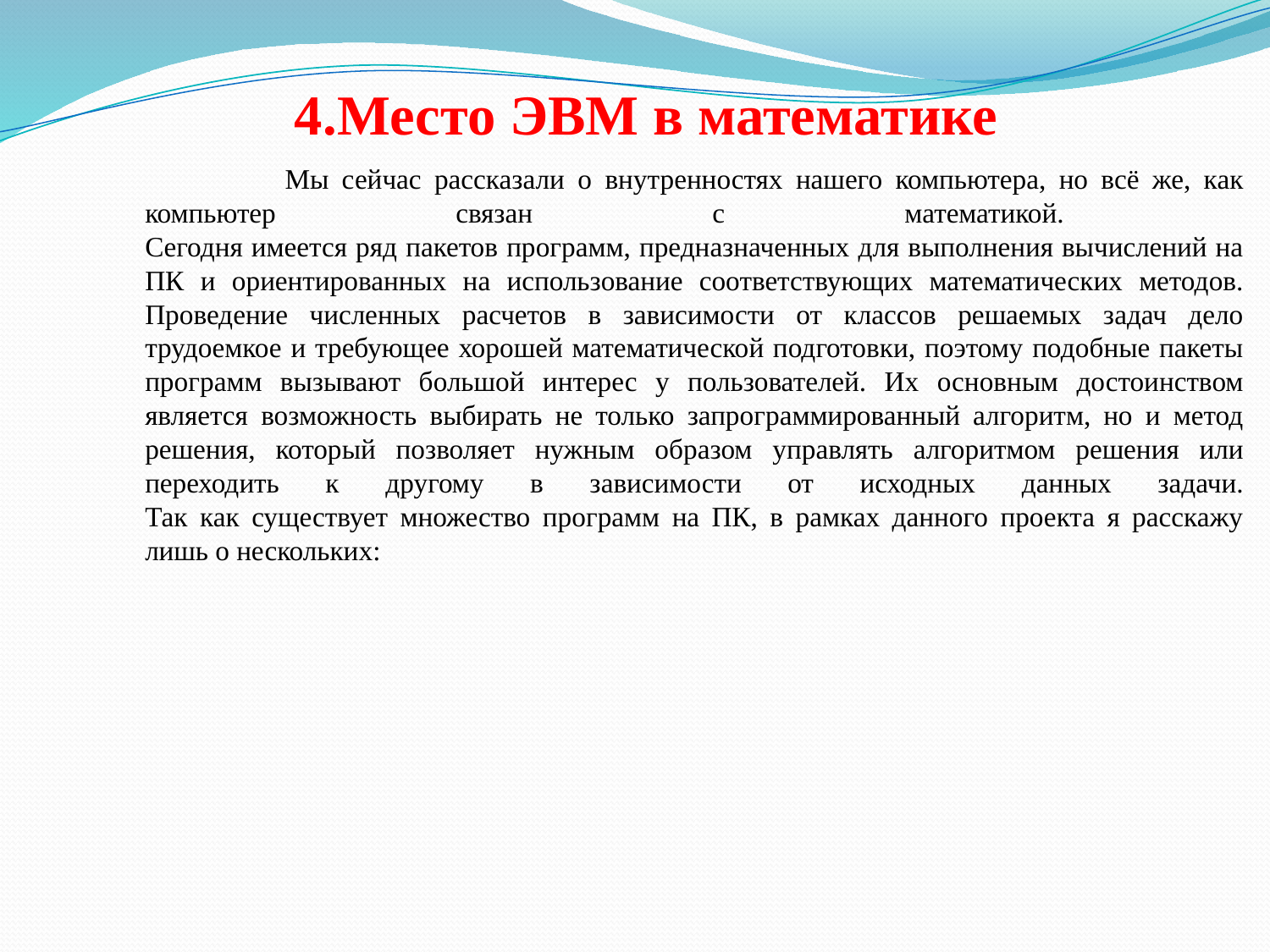

4.Место ЭВМ в математике
# Мы сейчас рассказали о внутренностях нашего компьютера, но всё же, как компьютер связан с математикой. Сегодня имеется ряд пакетов программ, предназначенных для выполнения вычислений на ПК и ориентированных на использование соответствующих математических методов. Проведение численных расчетов в зависимости от классов решаемых задач дело трудоемкое и требующее хорошей математической подготовки, поэтому подобные пакеты программ вызывают большой интерес у пользователей. Их основным достоинством является возможность выбирать не только запрограммированный алгоритм, но и метод решения, который позволяет нужным образом управлять алгоритмом решения или переходить к другому в зависимости от исходных данных задачи. Так как существует множество программ на ПК, в рамках данного проекта я расскажу лишь о нескольких: